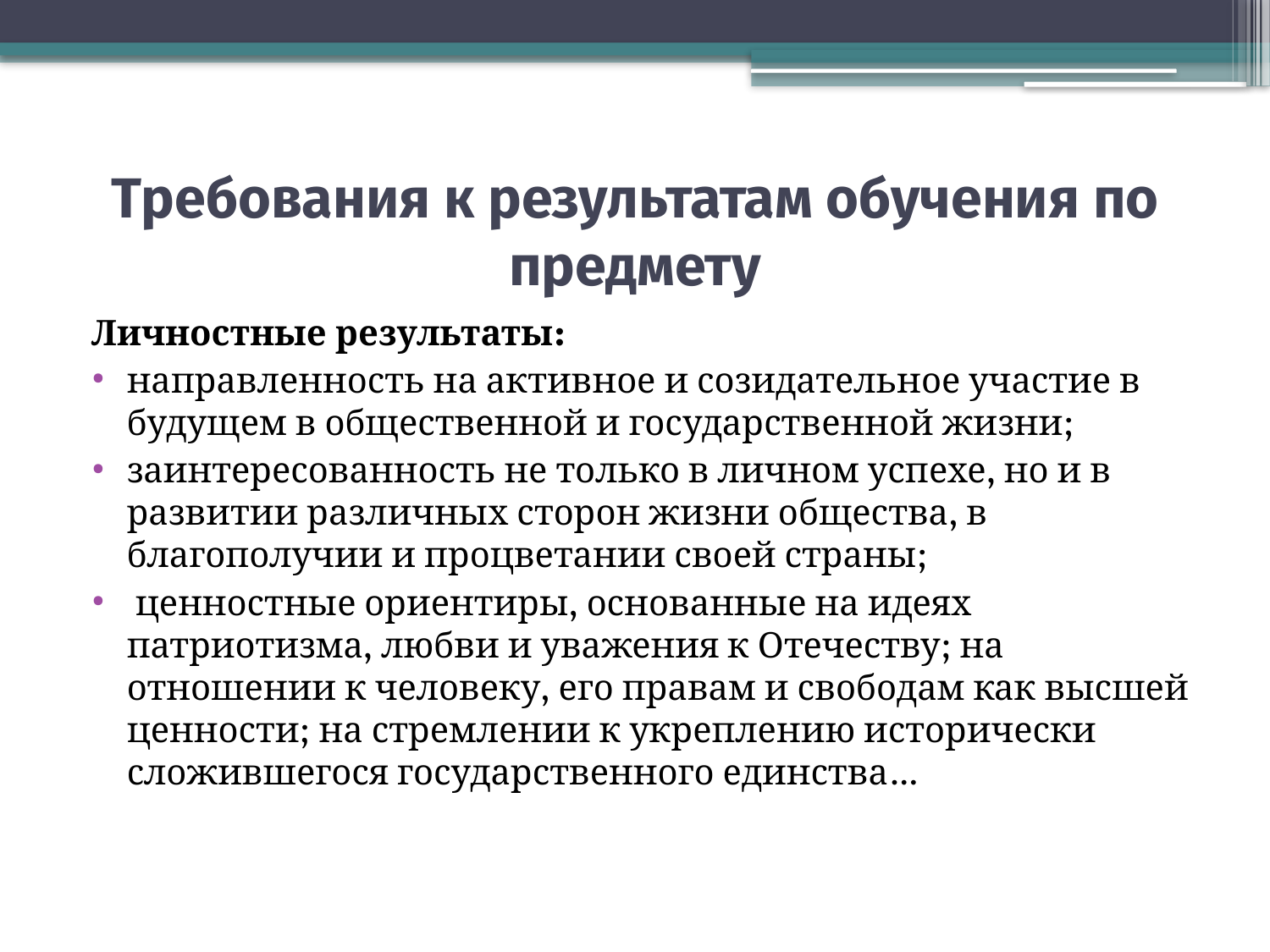

# Требования к результатам обучения по предмету
Личностные результаты:
направленность на активное и созидательное участие в будущем в общественной и государственной жизни;
заинтересованность не только в личном успехе, но и в развитии различных сторон жизни общества, в благополучии и процветании своей страны;
 ценностные ориентиры, основанные на идеях патриотизма, любви и уважения к Отечеству; на отношении к человеку, его правам и свободам как высшей ценности; на стремлении к укреплению исторически сложившегося государственного единства…